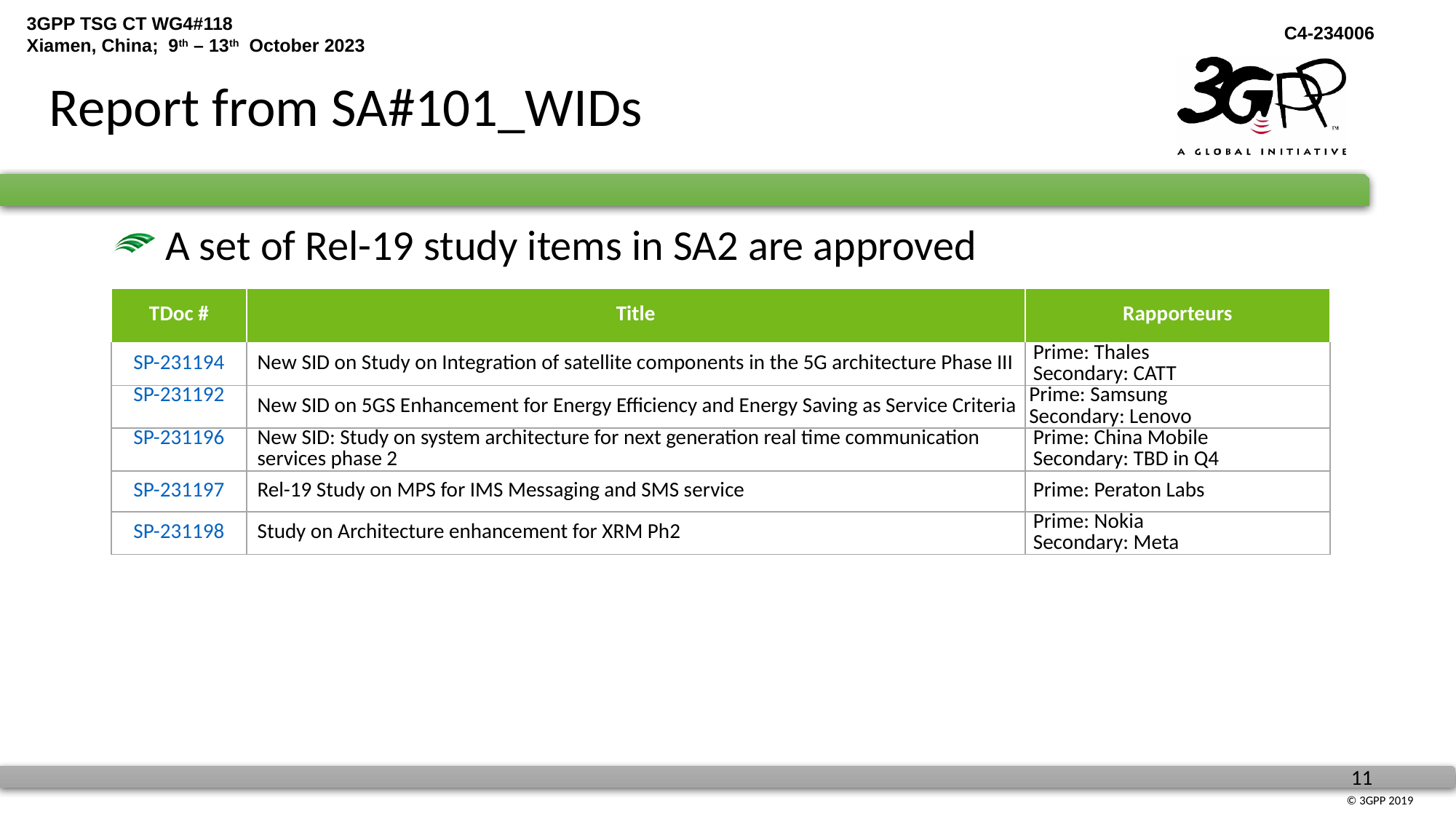

# Report from SA#101_WIDs
 A set of Rel-19 study items in SA2 are approved

| TDoc # | Title | Rapporteurs |
| --- | --- | --- |
| SP-231194 | New SID on Study on Integration of satellite components in the 5G architecture Phase III | Prime: Thales Secondary: CATT |
| SP-231192 | New SID on 5GS Enhancement for Energy Efficiency and Energy Saving as Service Criteria | Prime: Samsung Secondary: Lenovo |
| SP-231196 | New SID: Study on system architecture for next generation real time communication services phase 2 | Prime: China Mobile Secondary: TBD in Q4 |
| SP-231197 | Rel-19 Study on MPS for IMS Messaging and SMS service | Prime: Peraton Labs |
| SP-231198 | Study on Architecture enhancement for XRM Ph2 | Prime: Nokia Secondary: Meta |